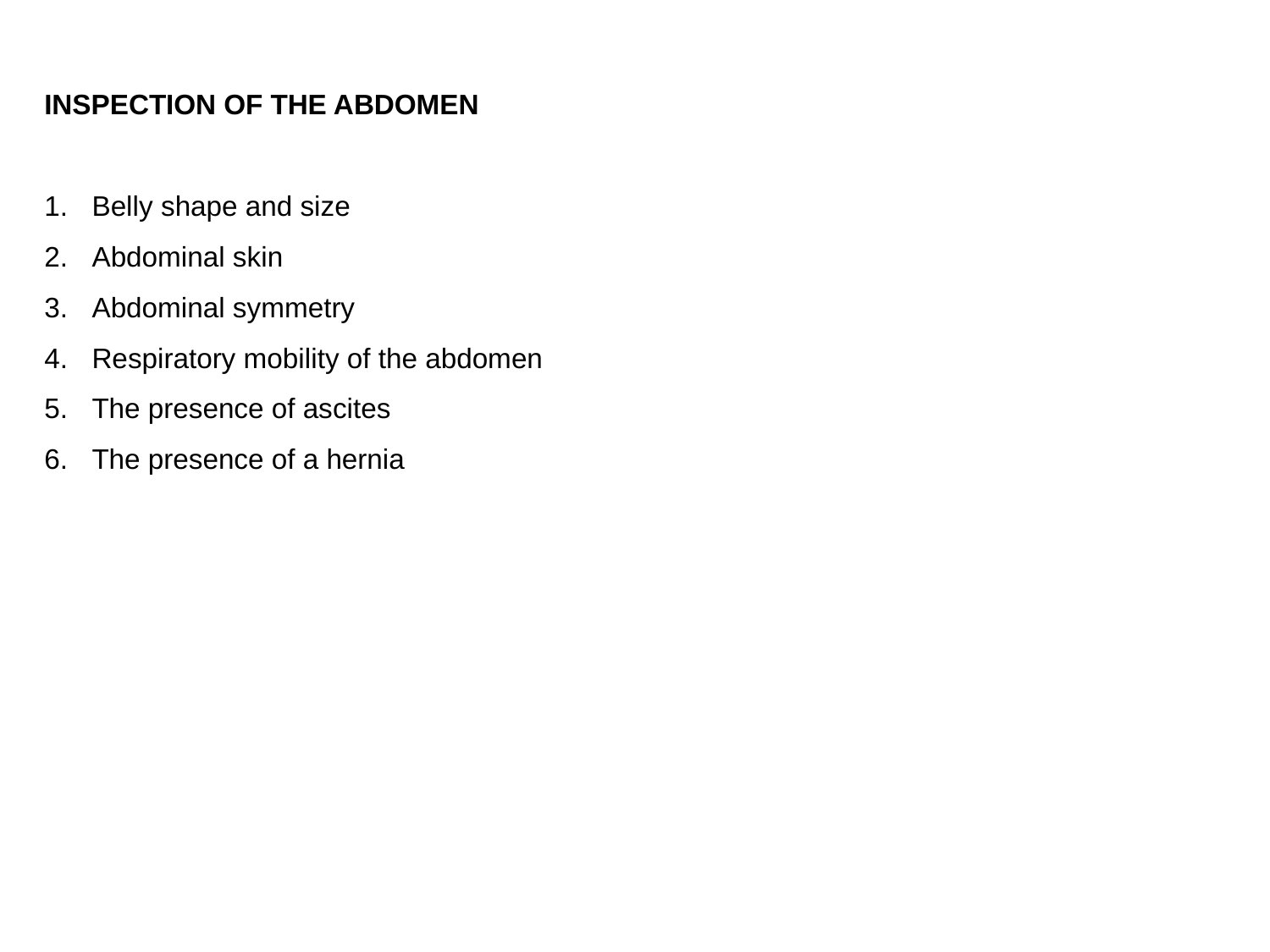

INSPECTION OF THE ABDOMEN

Belly shape and size
Abdominal skin
Abdominal symmetry
Respiratory mobility of the abdomen
The presence of ascites
The presence of a hernia